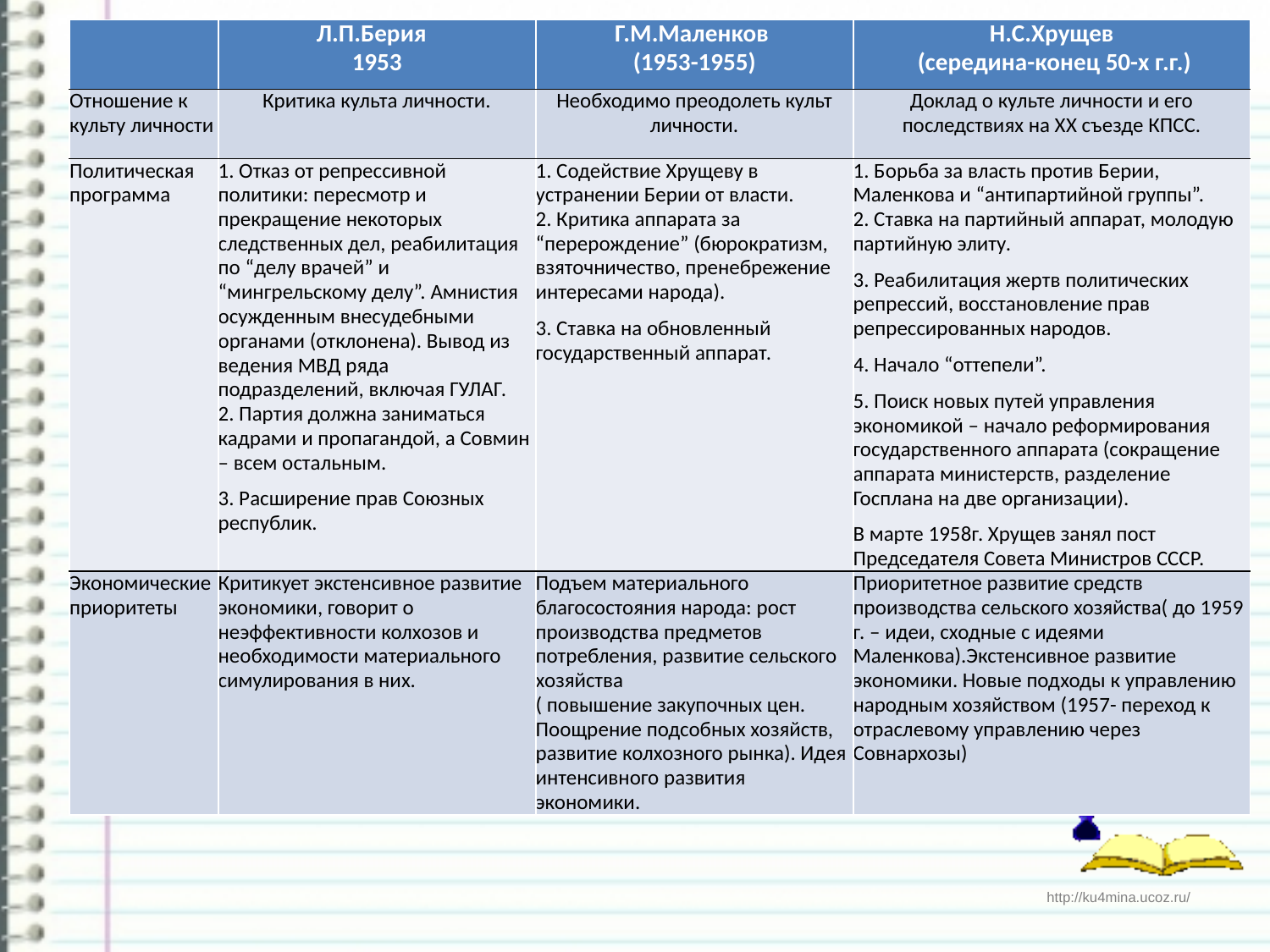

|  | Л.П.Берия 1953 | Г.М.Маленков (1953-1955) | Н.С.Хрущев (середина-конец 50-х г.г.) |
| --- | --- | --- | --- |
| Отношение к культу личности | Критика культа личности. | Необходимо преодолеть культ личности. | Доклад о культе личности и его последствиях на XX съезде КПСС. |
| Политическая программа | 1. Отказ от репрессивной политики: пересмотр и прекращение некоторых следственных дел, реабилитация по “делу врачей” и “мингрельскому делу”. Амнистия осужденным внесудебными органами (отклонена). Вывод из ведения МВД ряда подразделений, включая ГУЛАГ. 2. Партия должна заниматься кадрами и пропагандой, а Совмин – всем остальным. 3. Расширение прав Союзных республик. | 1. Содействие Хрущеву в устранении Берии от власти. 2. Критика аппарата за “перерождение” (бюрократизм, взяточничество, пренебрежение интересами народа). 3. Ставка на обновленный государственный аппарат. | 1. Борьба за власть против Берии, Маленкова и “антипартийной группы”. 2. Ставка на партийный аппарат, молодую партийную элиту. 3. Реабилитация жертв политических репрессий, восстановление прав репрессированных народов. 4. Начало “оттепели”. 5. Поиск новых путей управления экономикой – начало реформирования государственного аппарата (сокращение аппарата министерств, разделение Госплана на две организации). В марте 1958г. Хрущев занял пост Председателя Совета Министров СССР. |
| Экономические приоритеты | Критикует экстенсивное развитие экономики, говорит о неэффективности колхозов и необходимости материального симулирования в них. | Подъем материального благосостояния народа: рост производства предметов потребления, развитие сельского хозяйства ( повышение закупочных цен. Поощрение подсобных хозяйств, развитие колхозного рынка). Идея интенсивного развития экономики. | Приоритетное развитие средств производства сельского хозяйства( до 1959 г. – идеи, сходные с идеями Маленкова).Экстенсивное развитие экономики. Новые подходы к управлению народным хозяйством (1957- переход к отраслевому управлению через Совнархозы) |